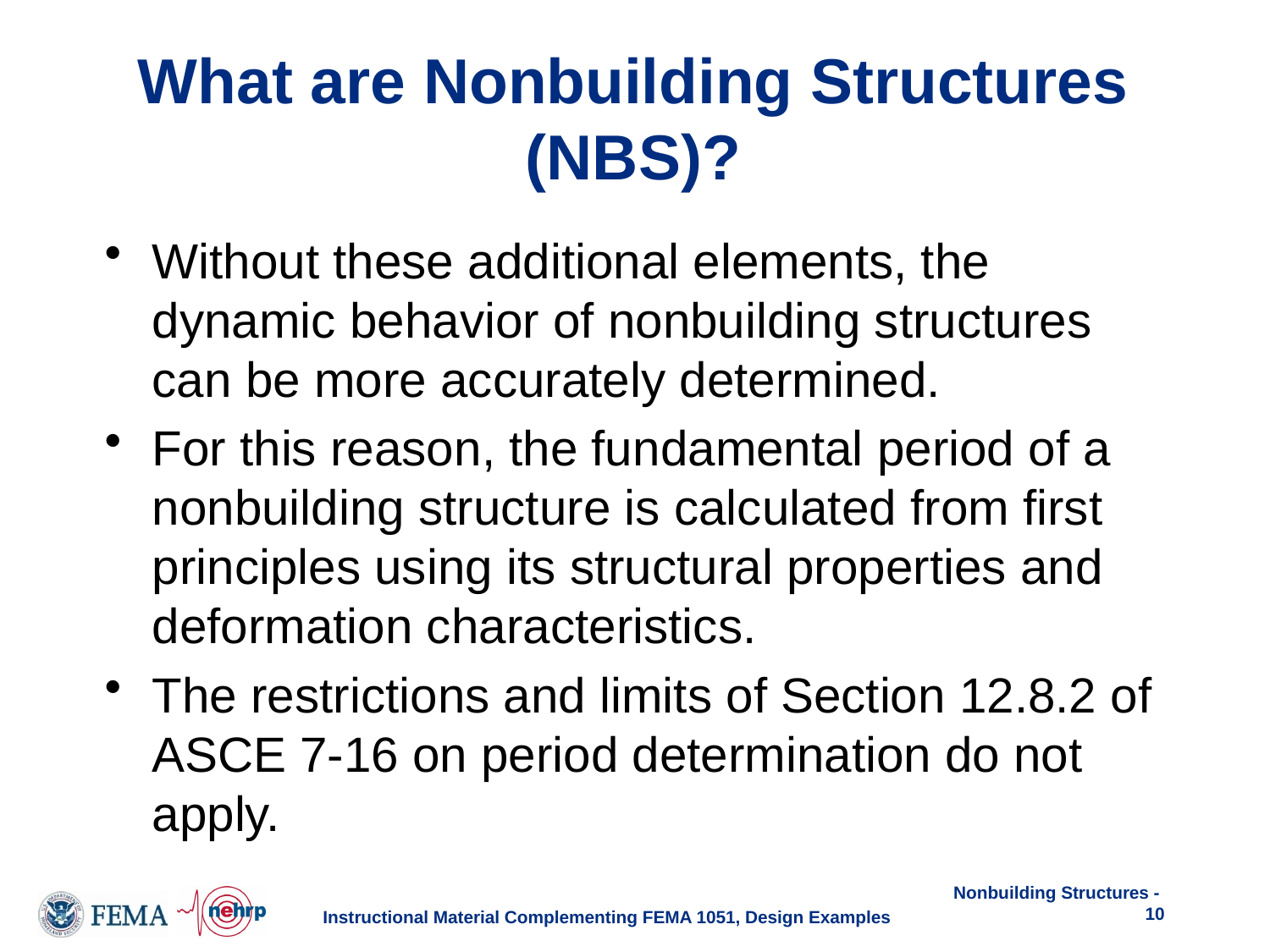

# What are Nonbuilding Structures (NBS)?
Without these additional elements, the dynamic behavior of nonbuilding structures can be more accurately determined.
For this reason, the fundamental period of a nonbuilding structure is calculated from first principles using its structural properties and deformation characteristics.
The restrictions and limits of Section 12.8.2 of ASCE 7-16 on period determination do not apply.
Nonbuilding Structures - 10
Instructional Material Complementing FEMA 1051, Design Examples